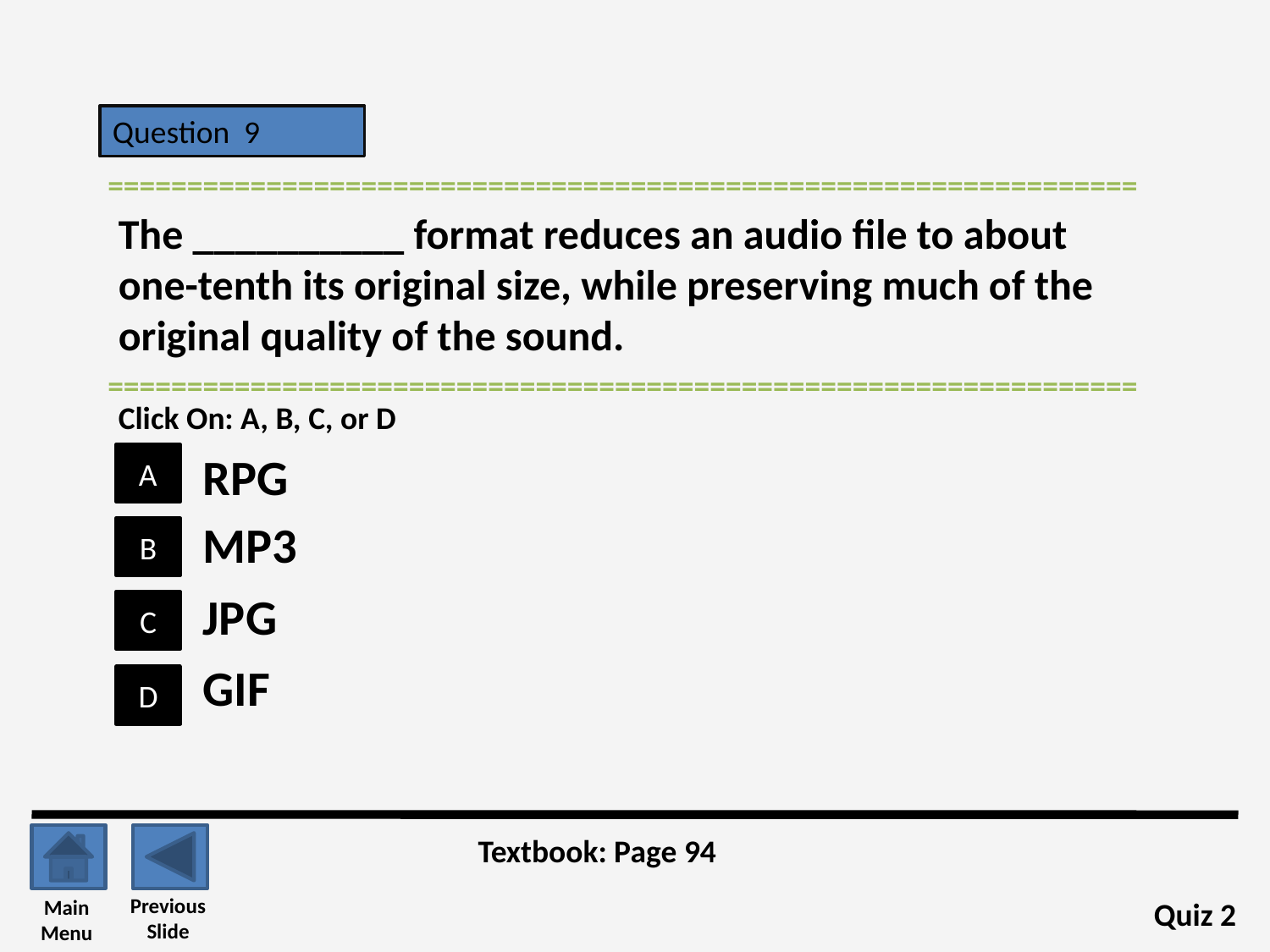

Question  9
=================================================================
The __________ format reduces an audio file to about one-tenth its original size, while preserving much of the original quality of the sound.
=================================================================
Click On: A, B, C, or D

RPG
A
MP3
B
JPG
C
GIF
D

Textbook: Page 94
Previous
Slide
Main
Menu
Quiz 2